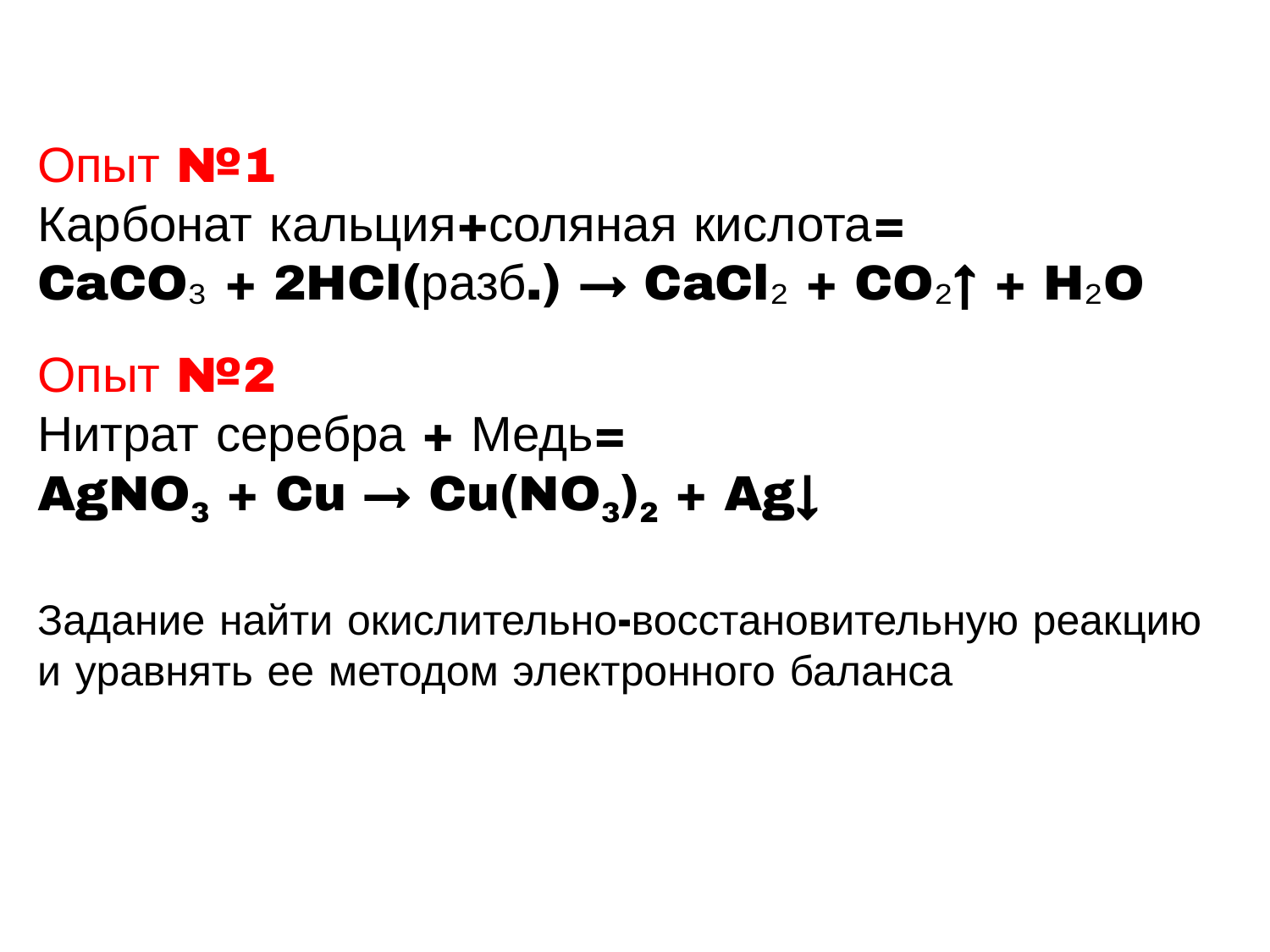

Опыт №1
Карбонат кальция+соляная кислота=
CaCO₃ + 2HCl(разб.) → CaCl₂ + CO₂↑ + H₂O
Опыт №2
Нитрат серебра + Медь=
AgNO3 + Cu → Cu(NO3)2 + Ag↓

Задание найти окислительно-восстановительную реакцию и уравнять ее методом электронного баланса